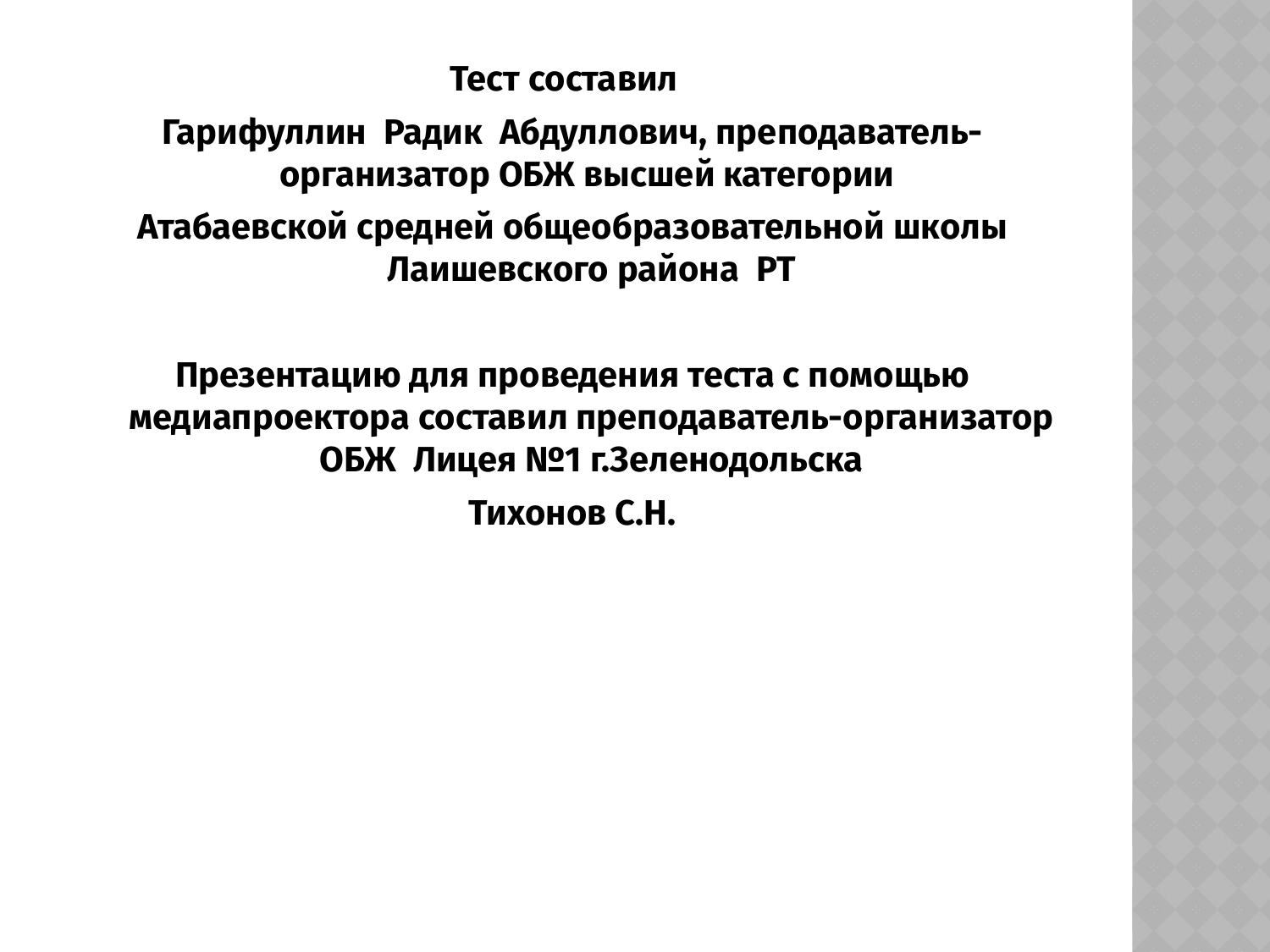

#
Тест составил
Гарифуллин  Радик  Абдуллович, преподаватель-организатор ОБЖ высшей категории
Атабаевской средней общеобразовательной школы Лаишевского района  РТ

Презентацию для проведения теста с помощью медиапроектора составил преподаватель-организатор ОБЖ  Лицея №1 г.Зеленодольска
Тихонов С.Н.